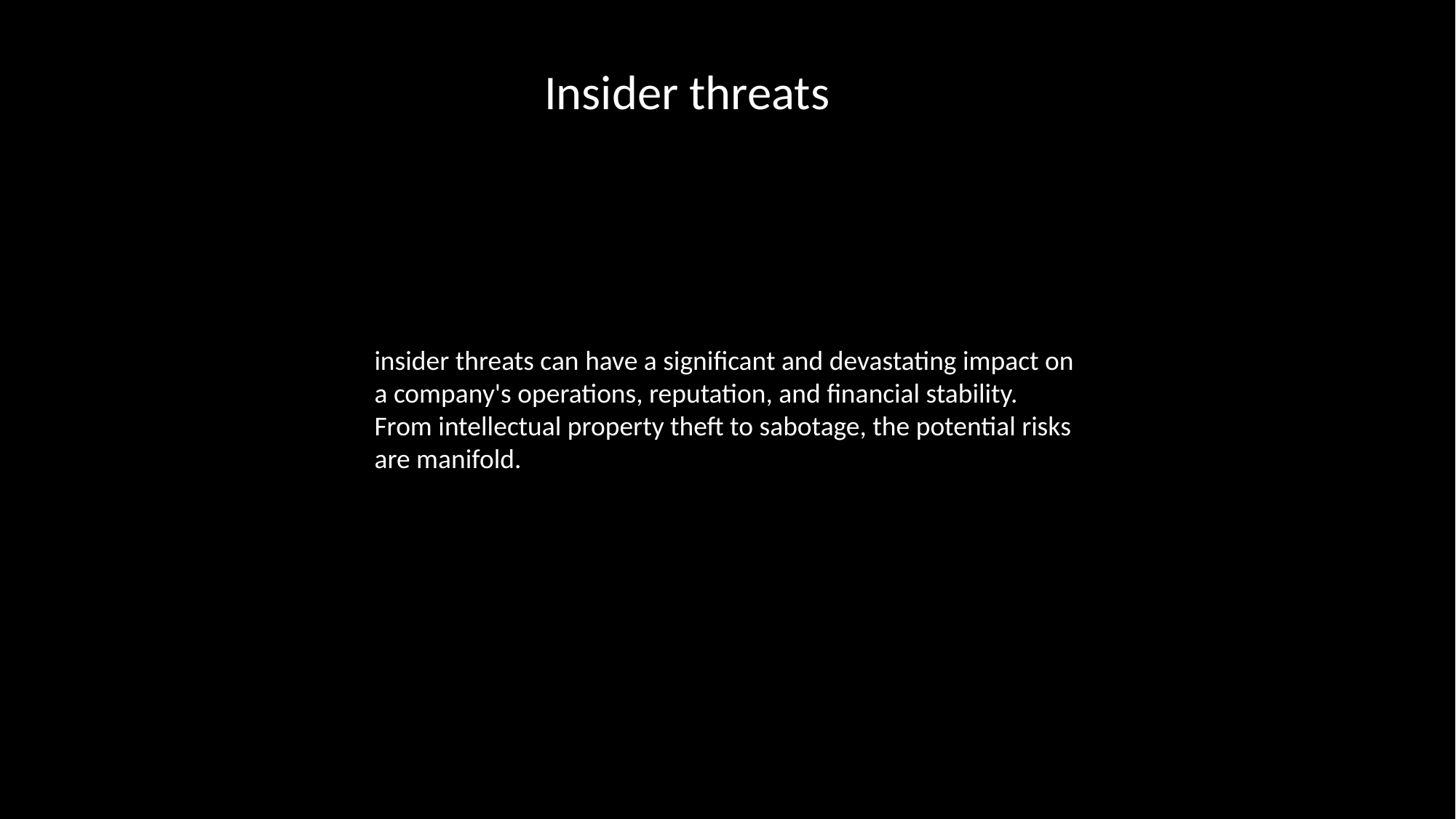

Insider threats
insider threats can have a significant and devastating impact on a company's operations, reputation, and financial stability. From intellectual property theft to sabotage, the potential risks are manifold.